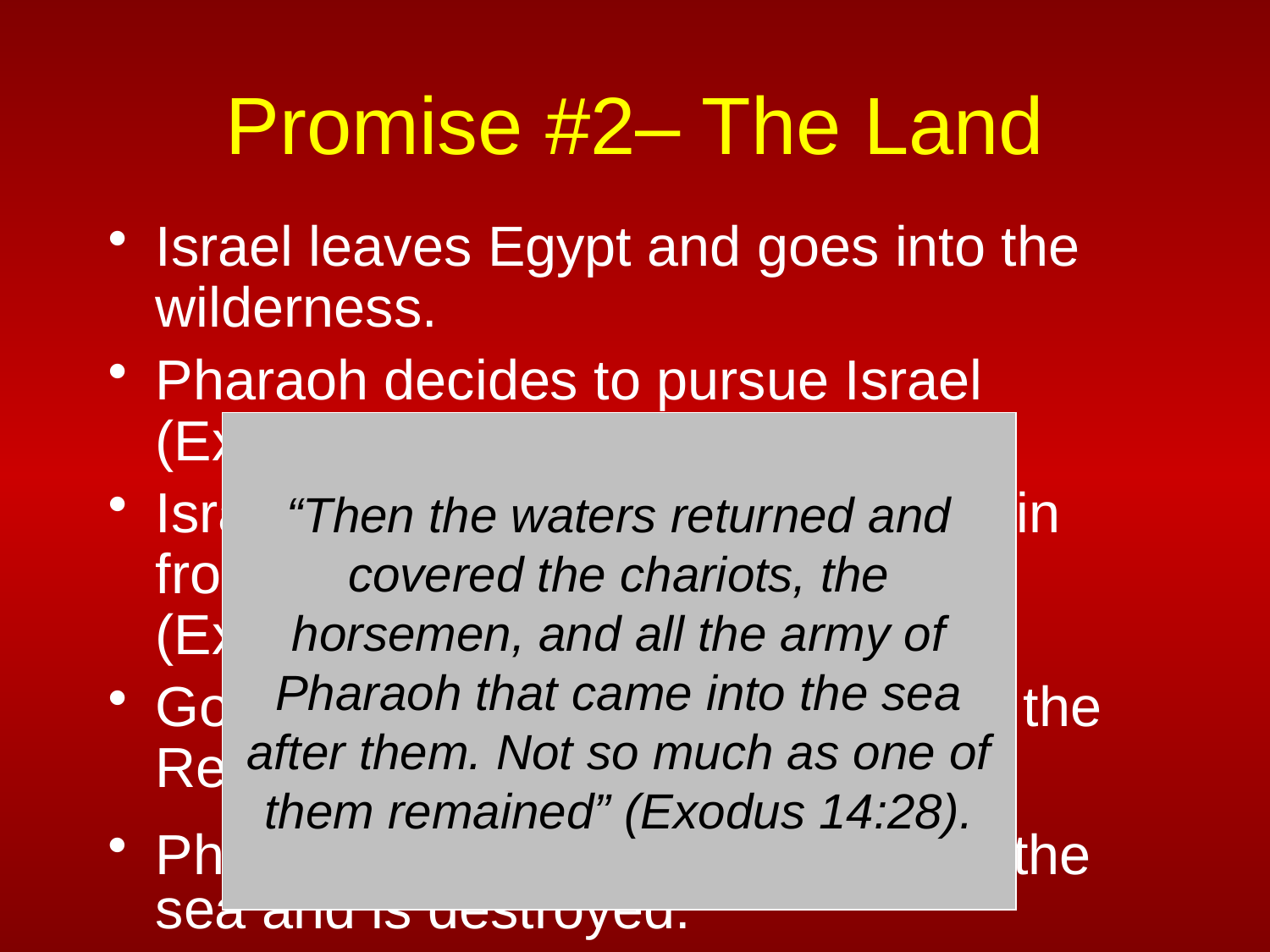

# Promise #2– The Land
Israel leaves Egypt and goes into the wilderness.
Pharaoh decides to pursue Israel (Exodus 14:5-8).
Israel is trapped with the Red Sea in front and Pharaoh’s army behind (Exodus 14:9).
God allows Israel to cross through the Red Sea on dry ground.
“Then the waters returned and covered the chariots, the horsemen, and all the army of Pharaoh that came into the sea after them. Not so much as one of them remained” (Exodus 14:28).

Pharaoh’s army follows Israel into the sea and is destroyed.